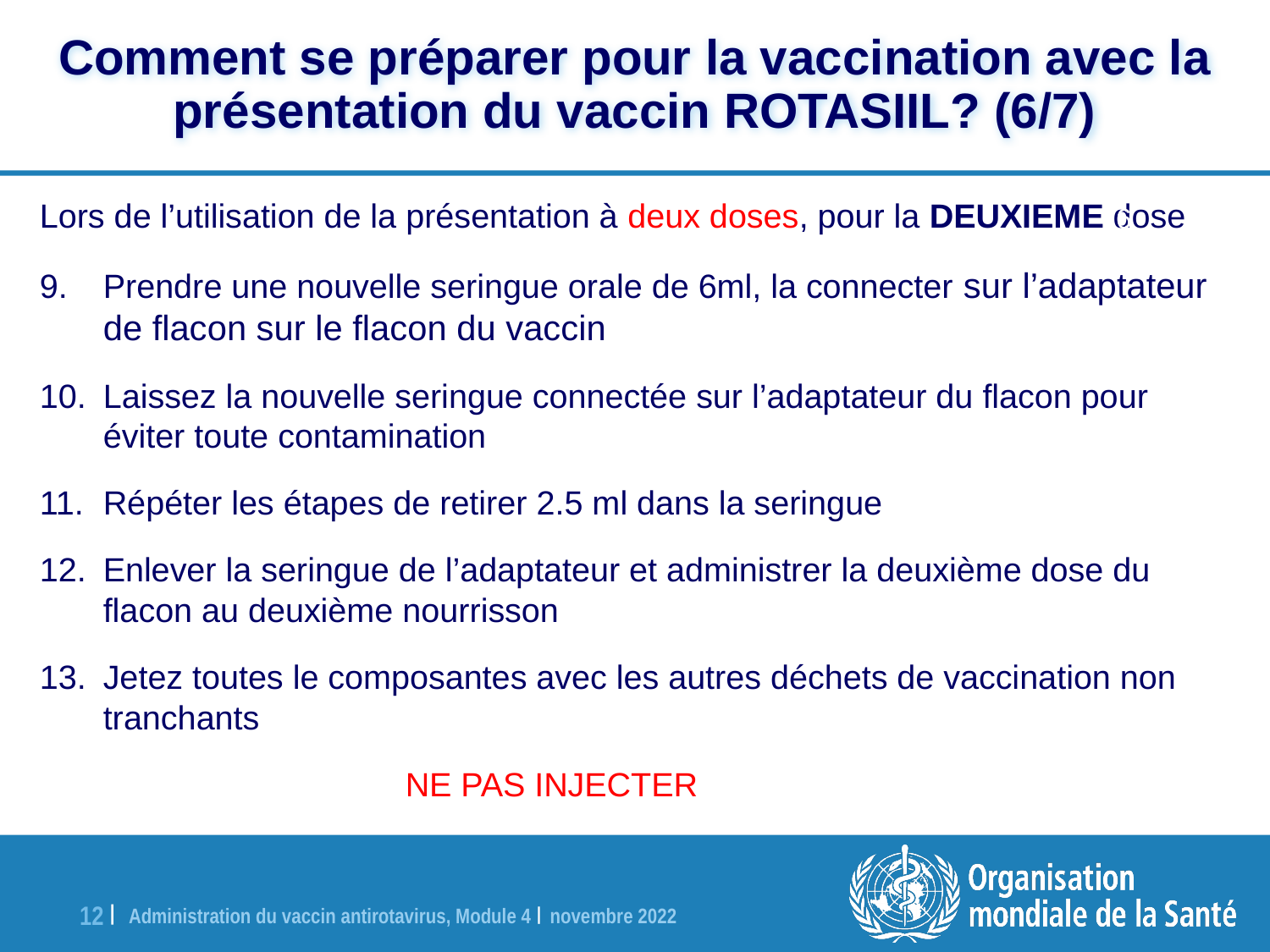

# Comment se préparer pour la vaccination avec la présentation du vaccin ROTASIIL? (6/7)
Lors de l’utilisation de la présentation à deux doses, pour la DEUXIEME dose
Prendre une nouvelle seringue orale de 6ml, la connecter sur l’adaptateur de flacon sur le flacon du vaccin
Laissez la nouvelle seringue connectée sur l’adaptateur du flacon pour éviter toute contamination
Répéter les étapes de retirer 2.5 ml dans la seringue
Enlever la seringue de l’adaptateur et administrer la deuxième dose du flacon au deuxième nourrisson
Jetez toutes le composantes avec les autres déchets de vaccination non tranchants
		            NE PAS INJECTER

6
8